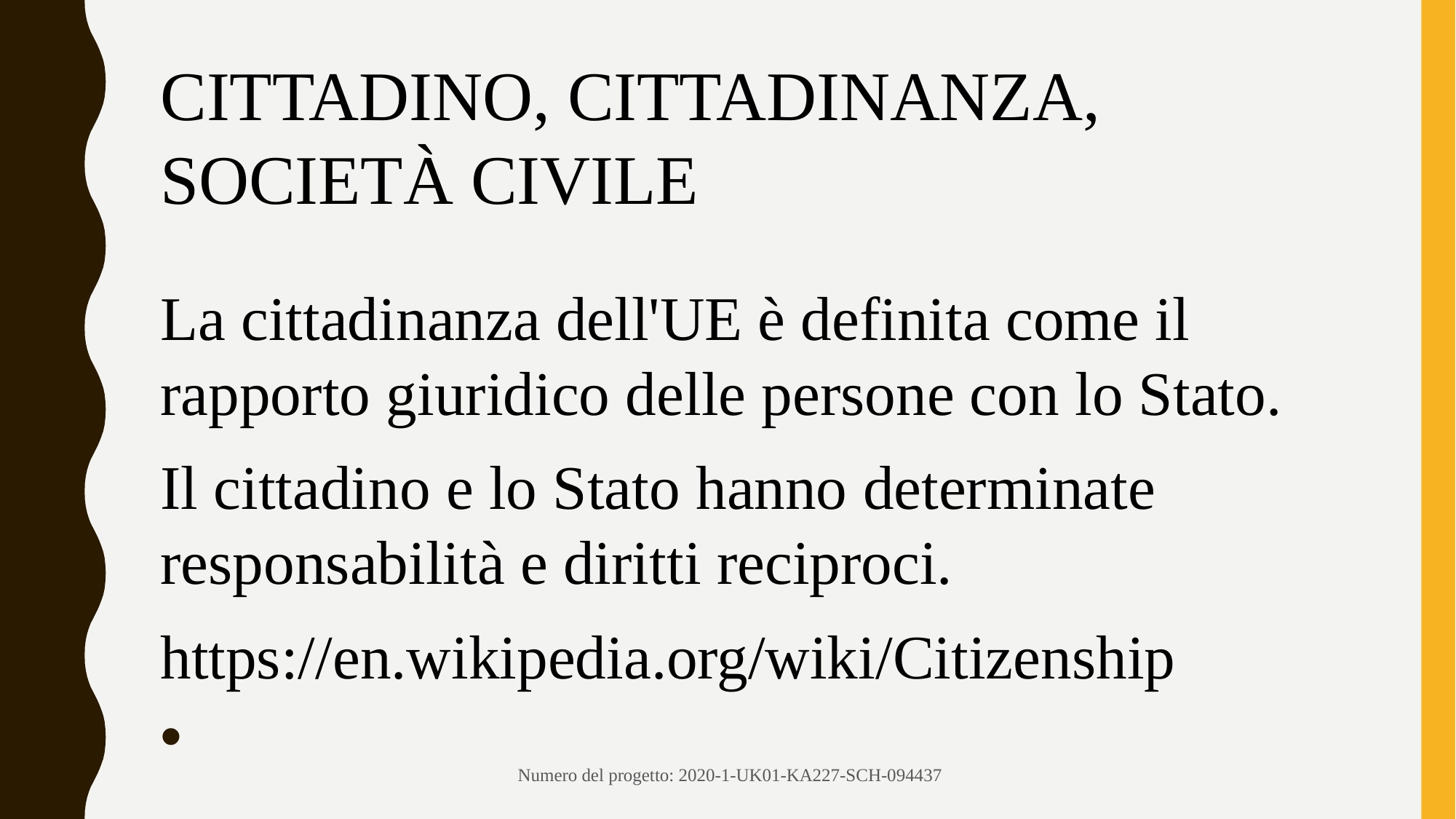

# CITTADINO, CITTADINANZA, SOCIETÀ CIVILE

La cittadinanza dell'UE è definita come il rapporto giuridico delle persone con lo Stato.
Il cittadino e lo Stato hanno determinate responsabilità e diritti reciproci.
https://en.wikipedia.org/wiki/Citizenship

Numero del progetto: 2020-1-UK01-KA227-SCH-094437